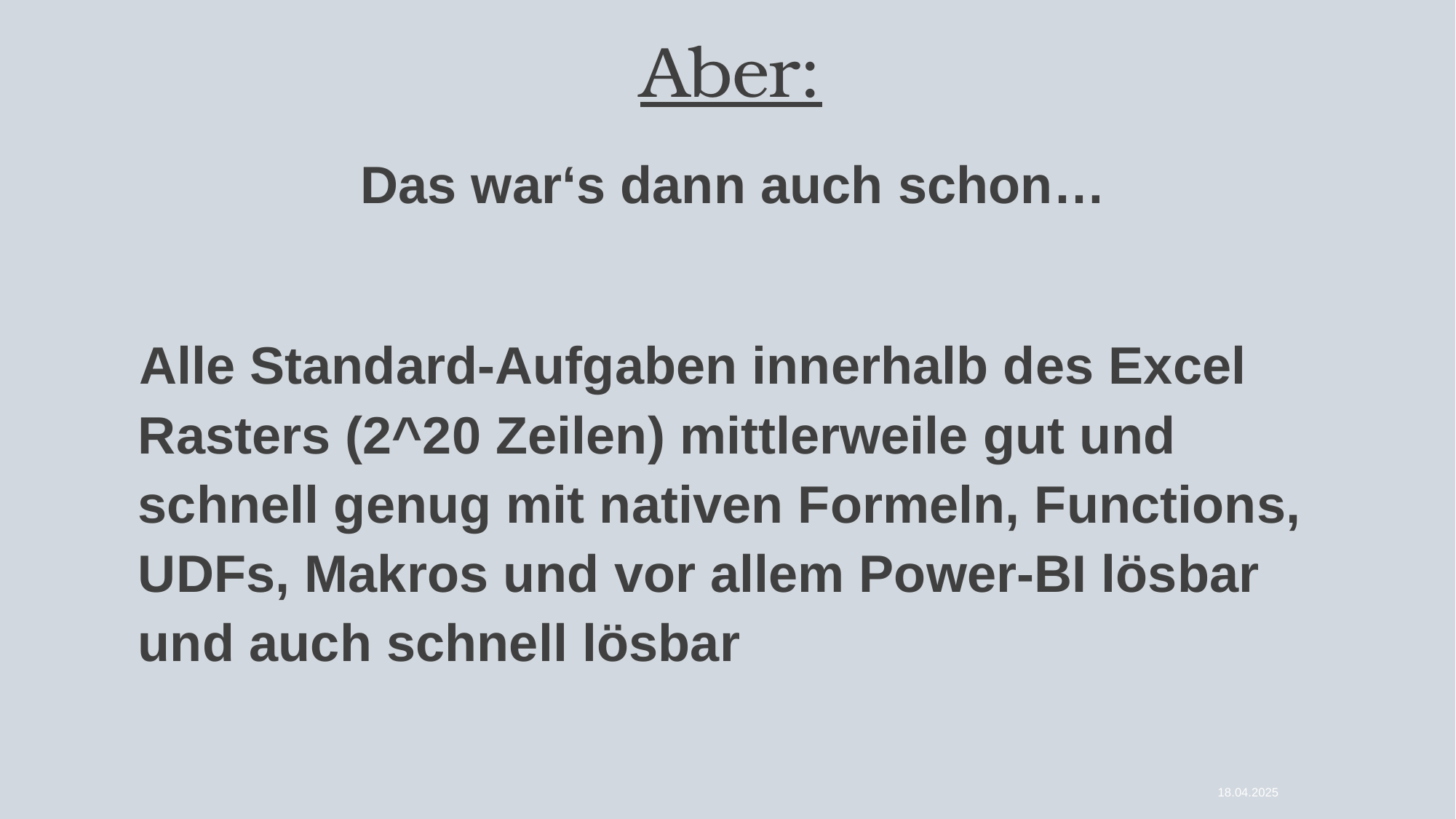

# Aber:
Das war‘s dann auch schon…

Alle Standard-Aufgaben innerhalb des Excel Rasters (2^20 Zeilen) mittlerweile gut und schnell genug mit nativen Formeln, Functions, UDFs, Makros und vor allem Power-BI lösbar und auch schnell lösbar

18.04.2025